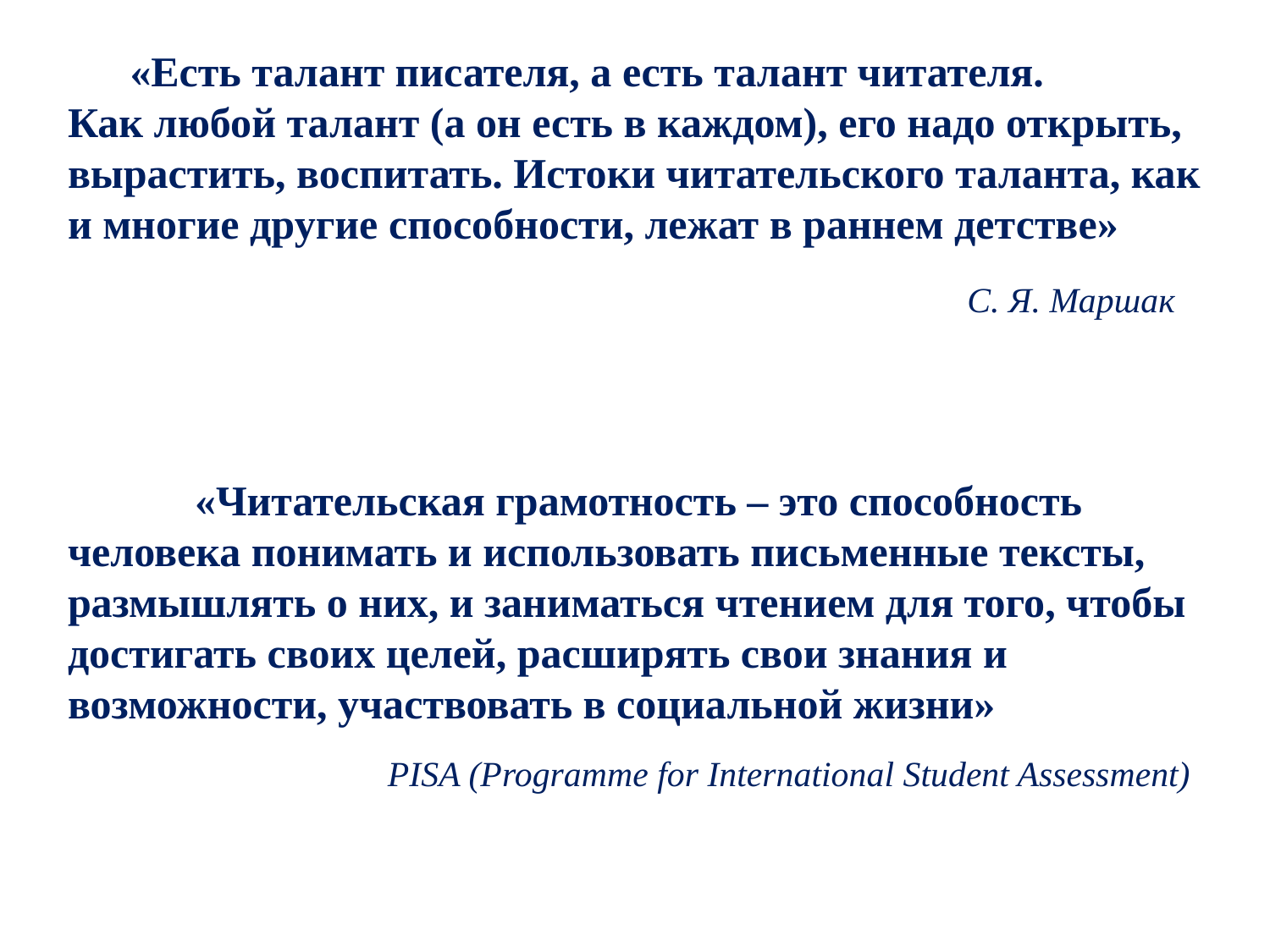

# «Есть талант писателя, а есть талант читателя. Как любой талант (а он есть в каждом), его надо открыть, вырастить, воспитать. Истоки читательского таланта, как и многие другие способности, лежат в раннем детстве» C. Я. Маршак «Читательская грамотность – это способность человека понимать и использовать письменные тексты, размышлять о них, и заниматься чтением для того, чтобы достигать своих целей, расширять свои знания и возможности, участвовать в социальной жизни» PISA (Programme for International Student Assessment)